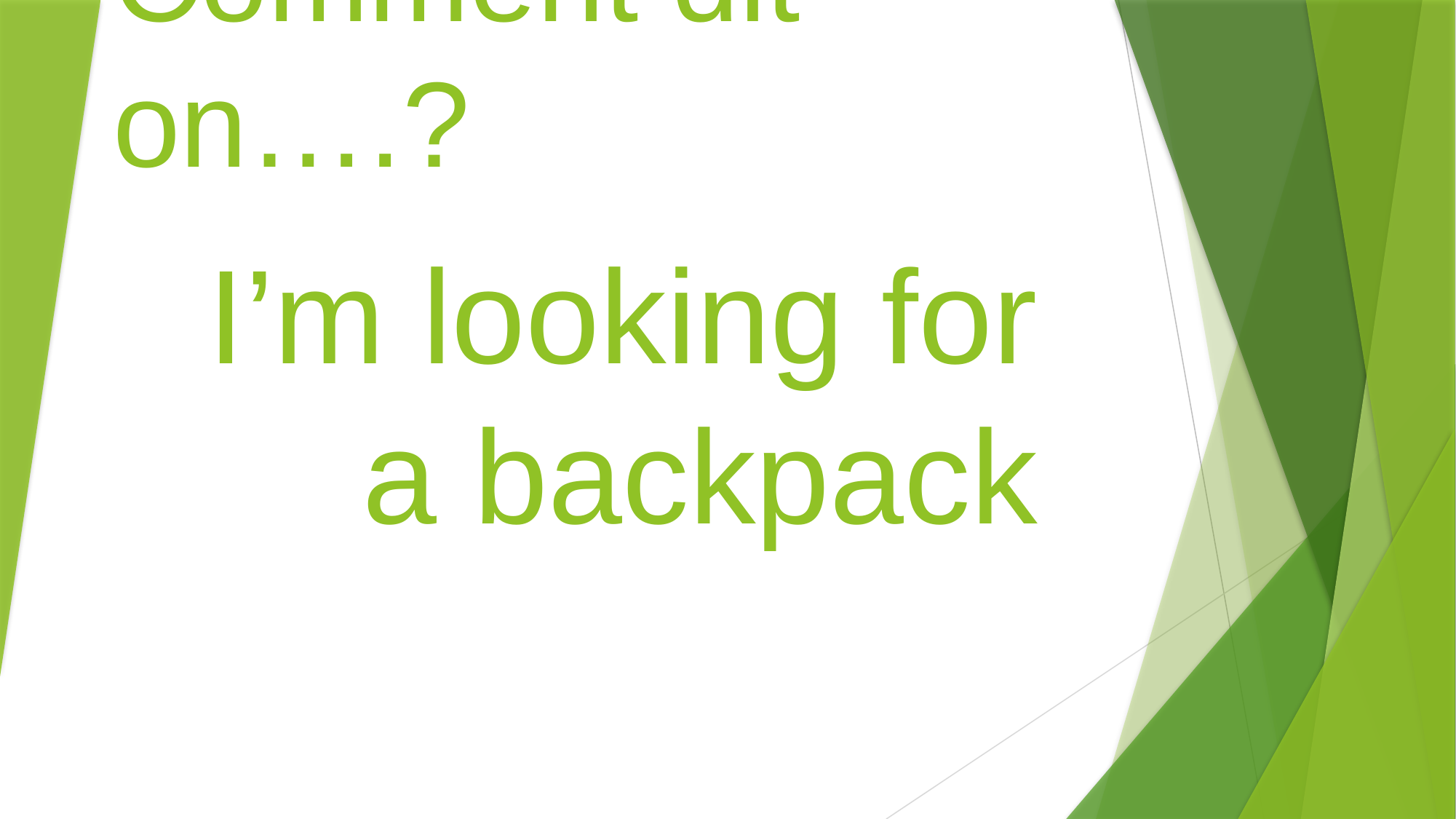

# Comment dit-on….?
I’m looking for a backpack